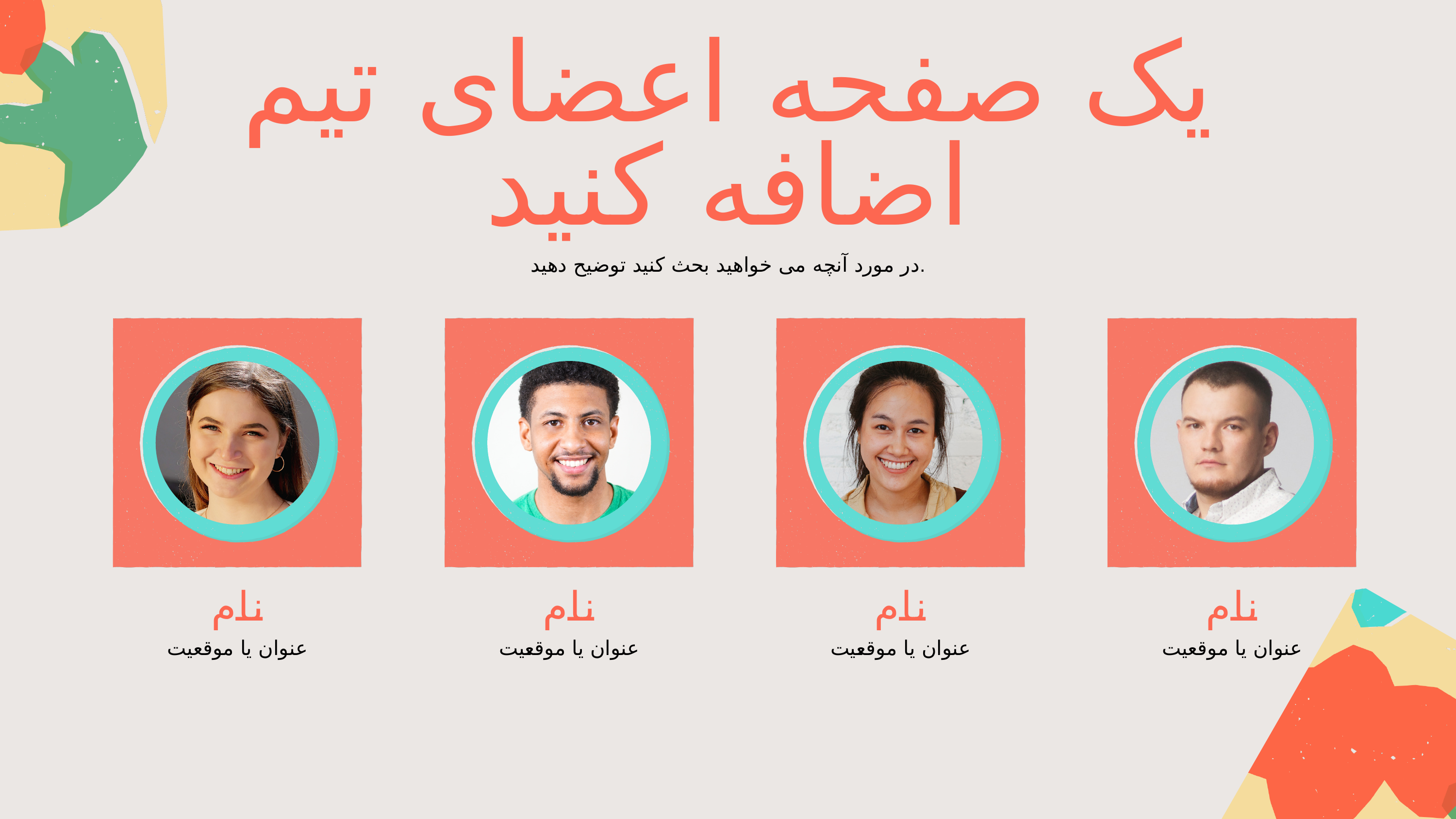

یک صفحه اعضای تیم اضافه کنید
در مورد آنچه می خواهید بحث کنید توضیح دهید.

نام
عنوان یا موقعیت
نام
عنوان یا موقعیت
نام
عنوان یا موقعیت
نام
عنوان یا موقعیت